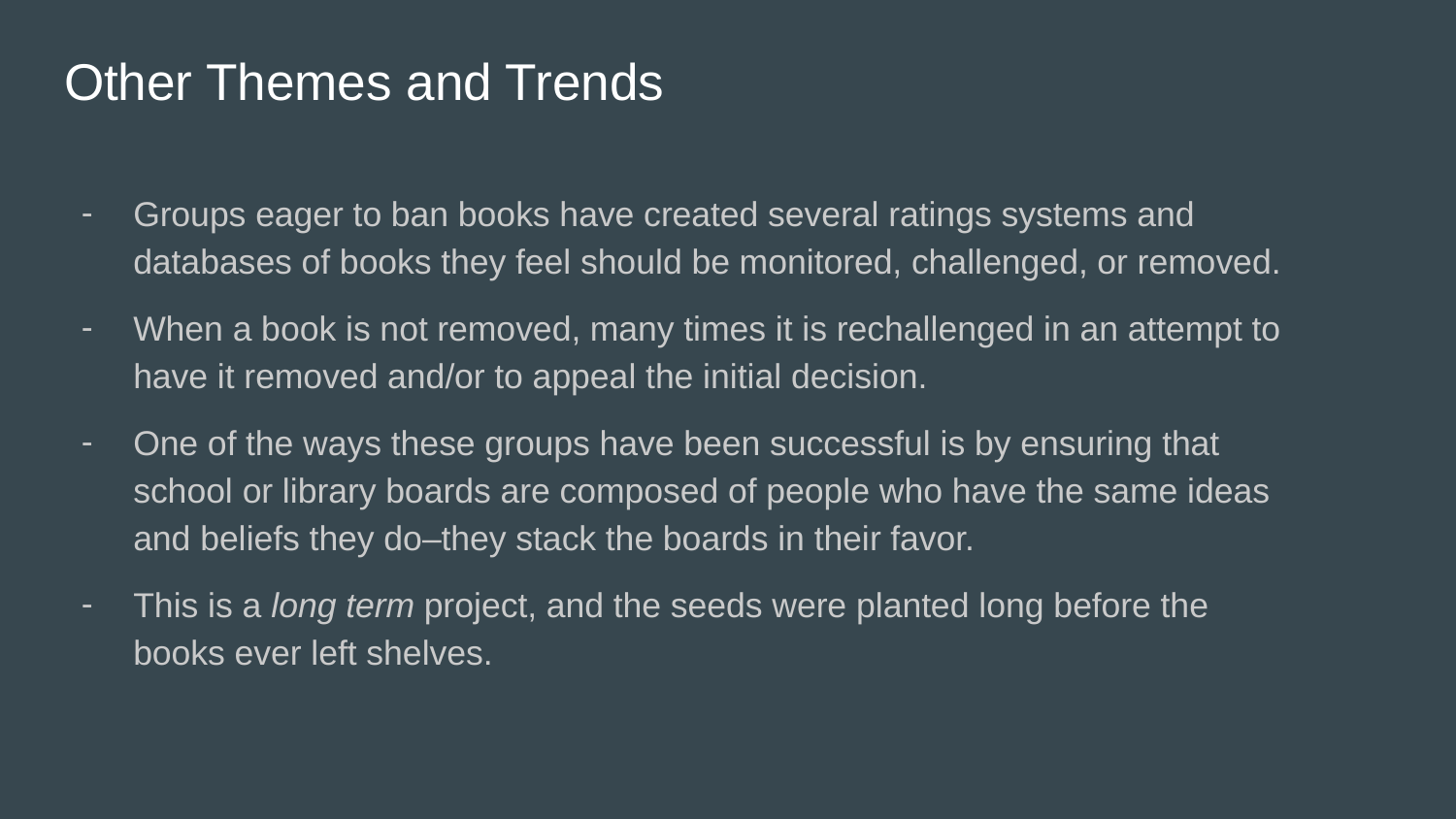

# Other Themes and Trends
Groups eager to ban books have created several ratings systems and databases of books they feel should be monitored, challenged, or removed.
When a book is not removed, many times it is rechallenged in an attempt to have it removed and/or to appeal the initial decision.
One of the ways these groups have been successful is by ensuring that school or library boards are composed of people who have the same ideas and beliefs they do–they stack the boards in their favor.
This is a long term project, and the seeds were planted long before the books ever left shelves.